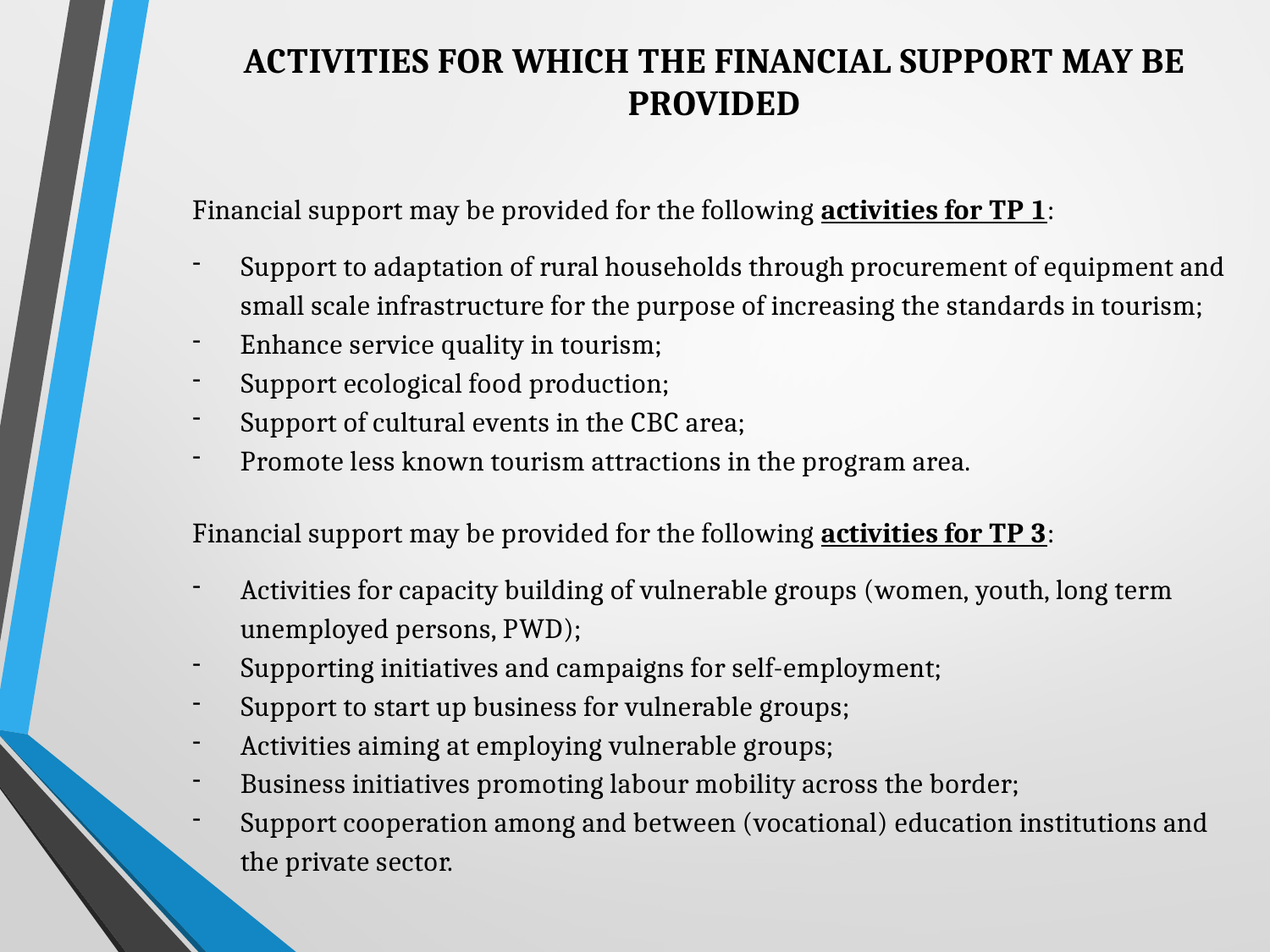

ACTIVITIES FOR WHICH THE FINANCIAL SUPPORT MAY BE PROVIDED

Financial support may be provided for the following activities for TP 1:
Support to adaptation of rural households through procurement of equipment and small scale infrastructure for the purpose of increasing the standards in tourism;
Enhance service quality in tourism;
Support ecological food production;
Support of cultural events in the CBC area;
Promote less known tourism attractions in the program area.

Financial support may be provided for the following activities for TP 3:
Activities for capacity building of vulnerable groups (women, youth, long term unemployed persons, PWD);
Supporting initiatives and campaigns for self-employment;
Support to start up business for vulnerable groups;
Activities aiming at employing vulnerable groups;
Business initiatives promoting labour mobility across the border;
Support cooperation among and between (vocational) education institutions and the private sector.